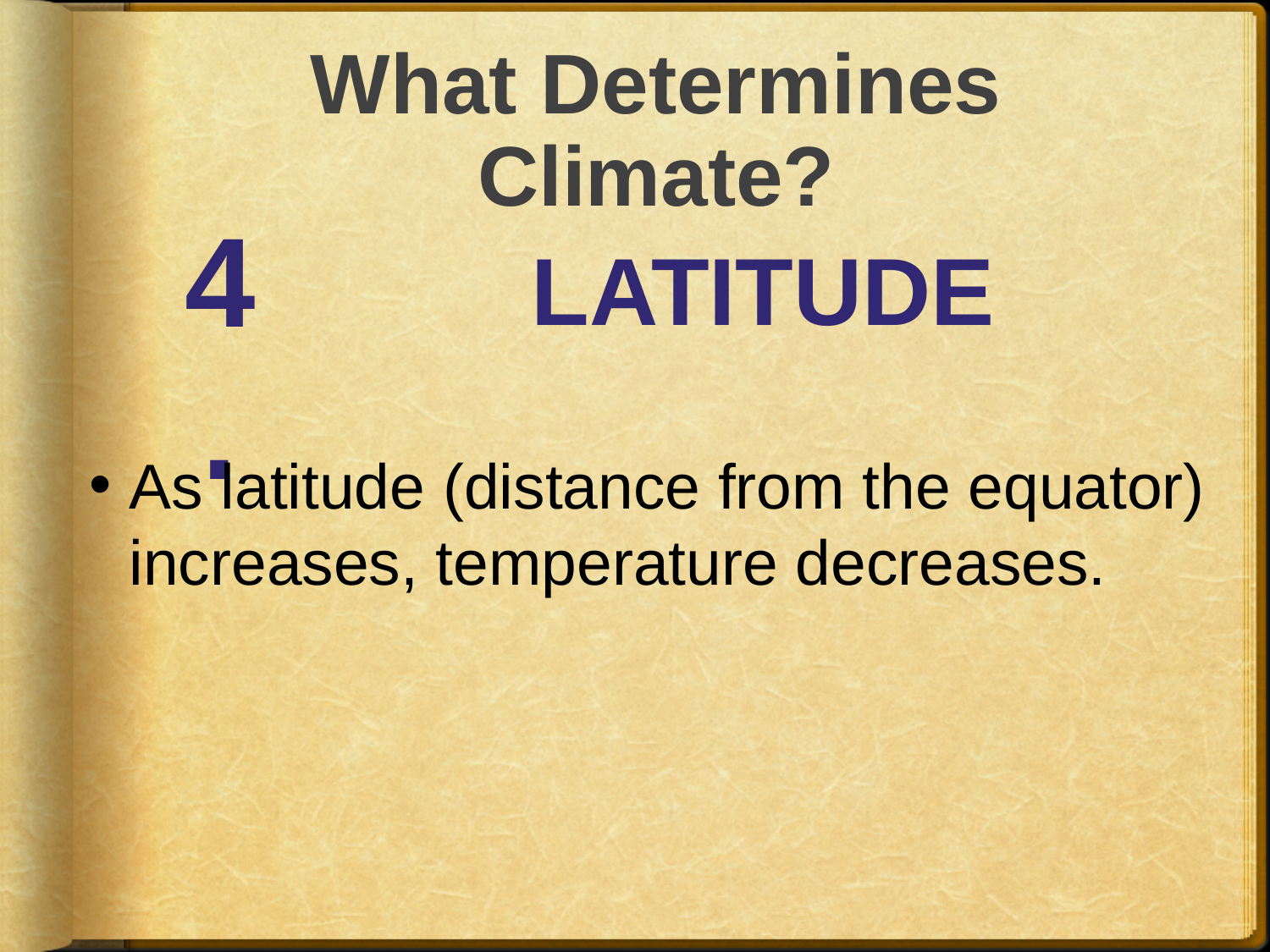

# What Determines Climate?
4.
Latitude
As latitude (distance from the equator) increases, temperature decreases.